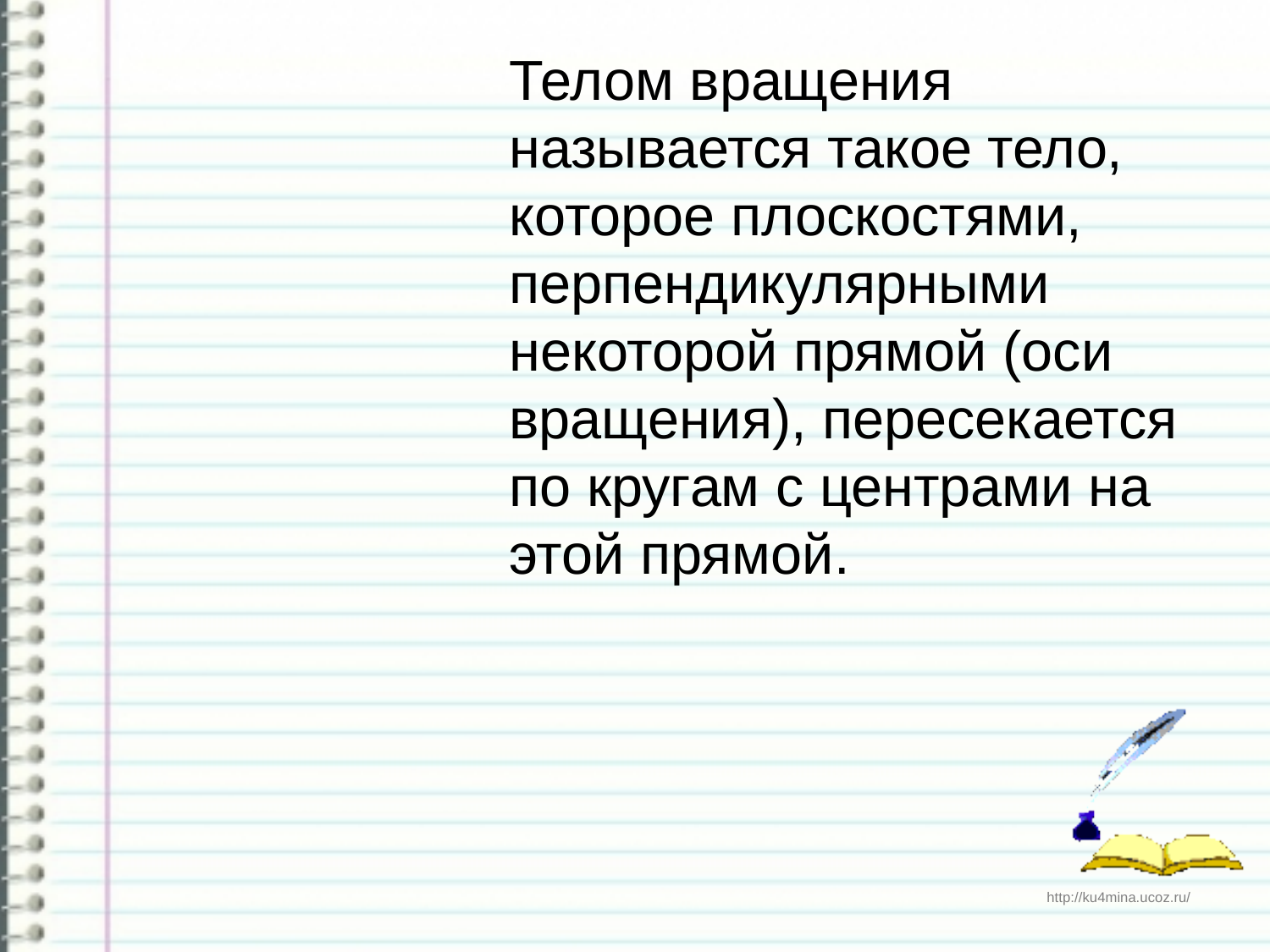

#
Телом вращения называется такое тело, которое плоскостями, перпендикулярными некоторой прямой (оси вращения), пересекается по кругам с центрами на этой прямой.